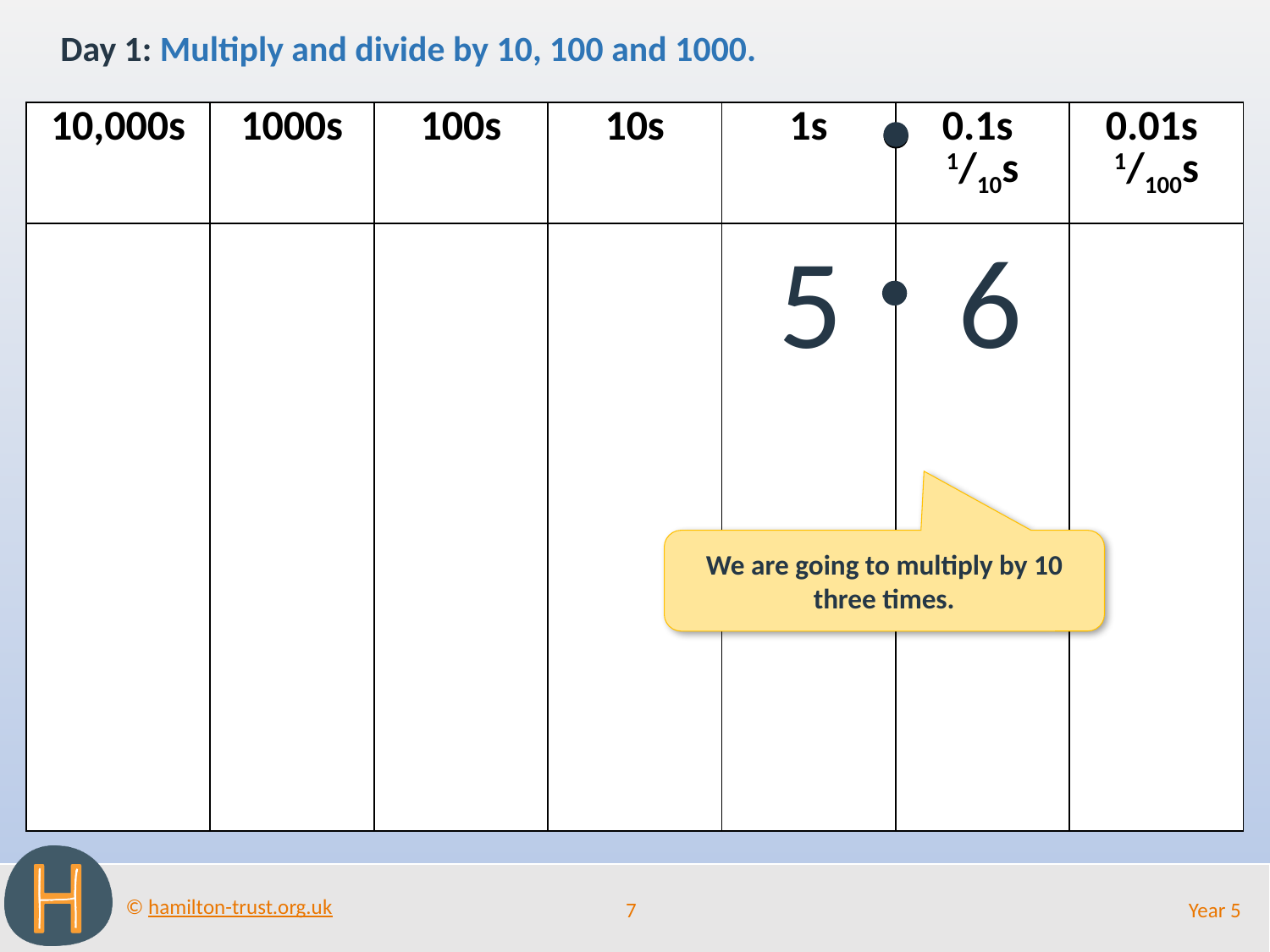

Day 1: Multiply and divide by 10, 100 and 1000.
| 10,000s | 1000s | 100s | 10s | 1s | 0.1s 1/10s | 0.01s 1/100s |
| --- | --- | --- | --- | --- | --- | --- |
|  |  |  |  |  |  |  |

5    6

We are going to multiply by 10 three times.
7
Year 5